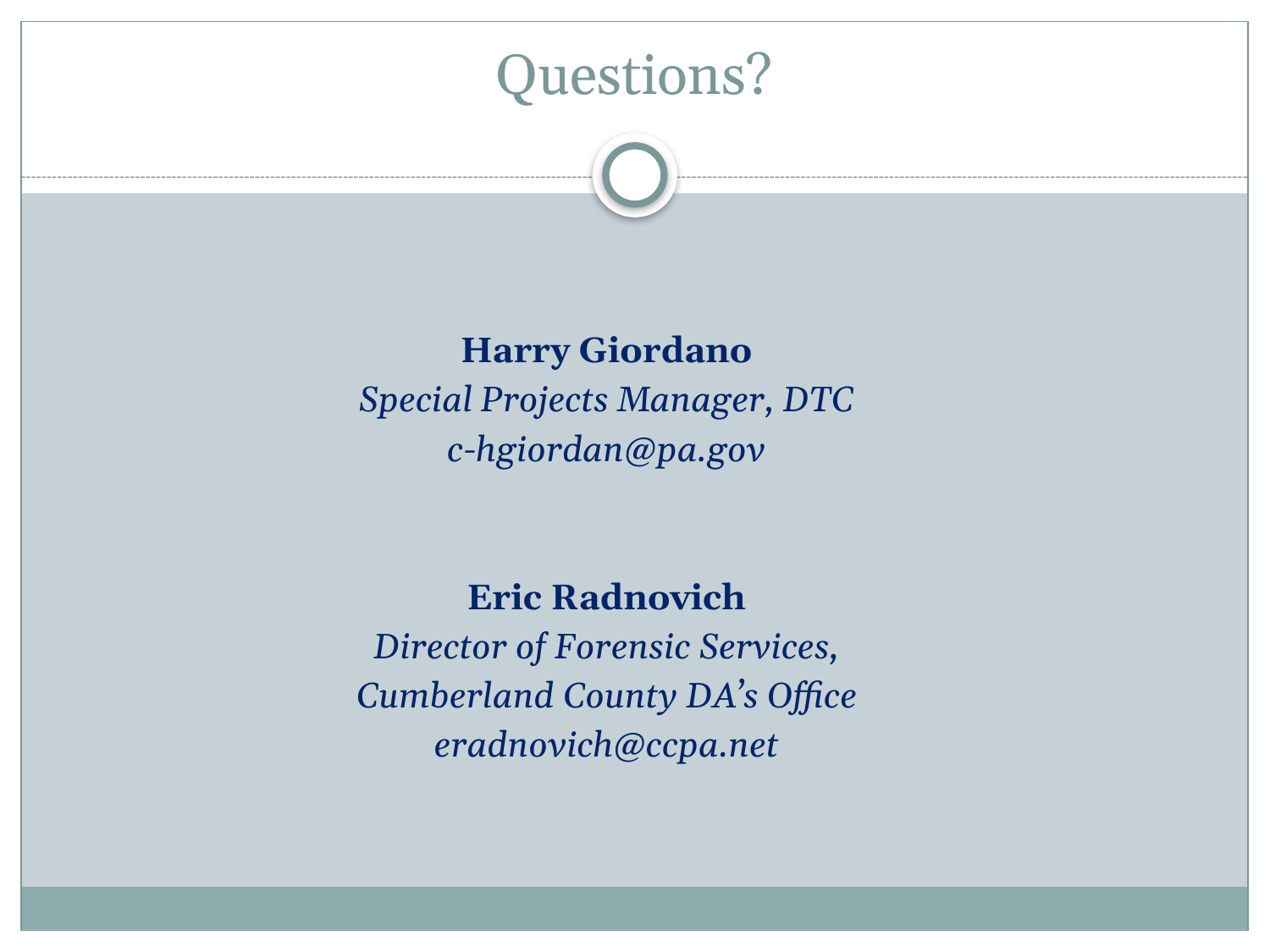

# Questions?

Harry Giordano
Special Projects Manager, DTC
c-hgiordan@pa.gov

Eric Radnovich
Director of Forensic Services,
Cumberland County DA’s Office
eradnovich@ccpa.net